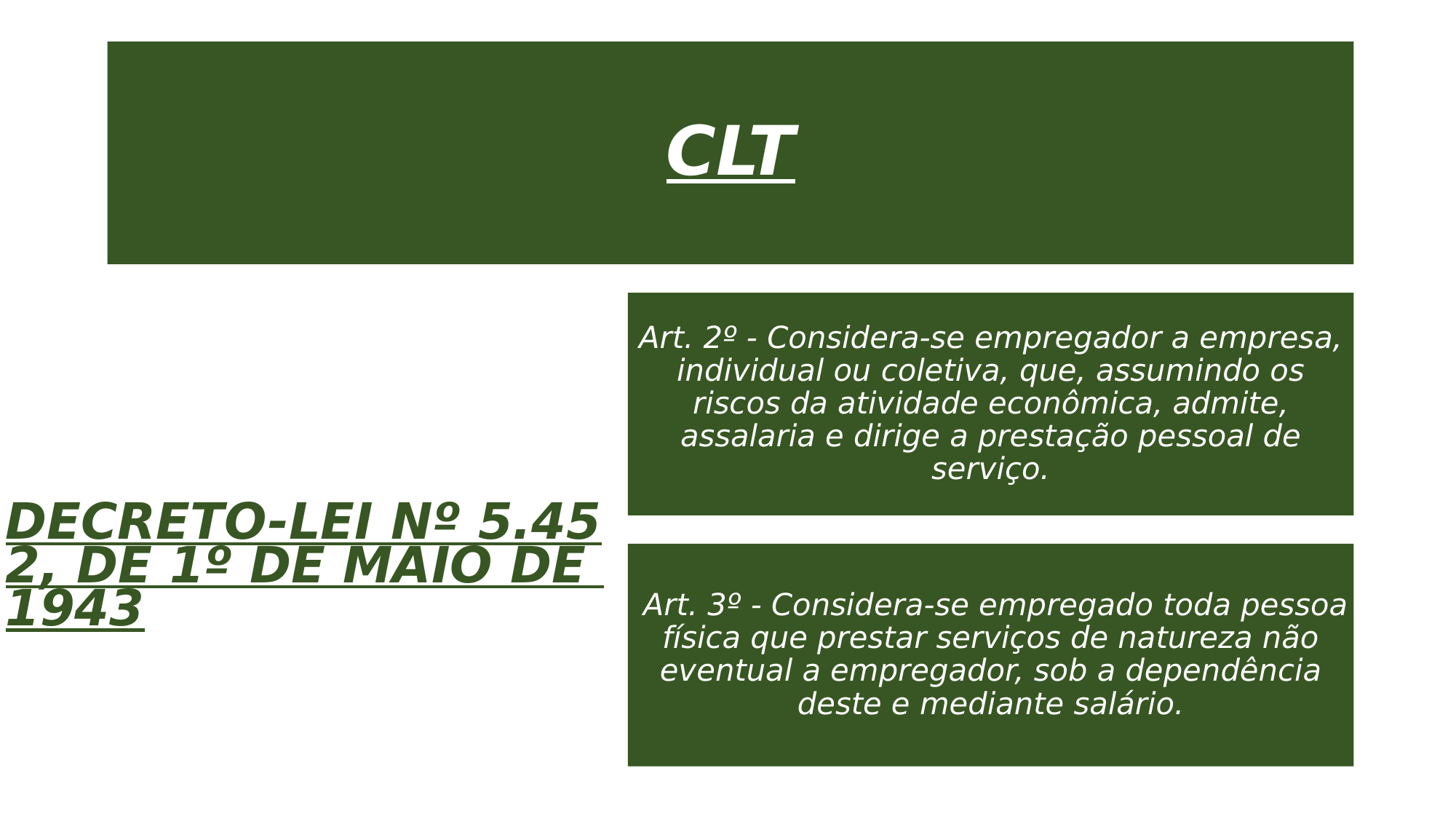

CLT
Art. 2º - Considera-se empregador a empresa, individual ou coletiva, que, assumindo os riscos da atividade econômica, admite, assalaria e dirige a prestação pessoal de serviço.
DECRETO-LEI Nº 5.452, DE 1º DE MAIO DE 1943
 Art. 3º - Considera-se empregado toda pessoa física que prestar serviços de natureza não eventual a empregador, sob a dependência deste e mediante salário.